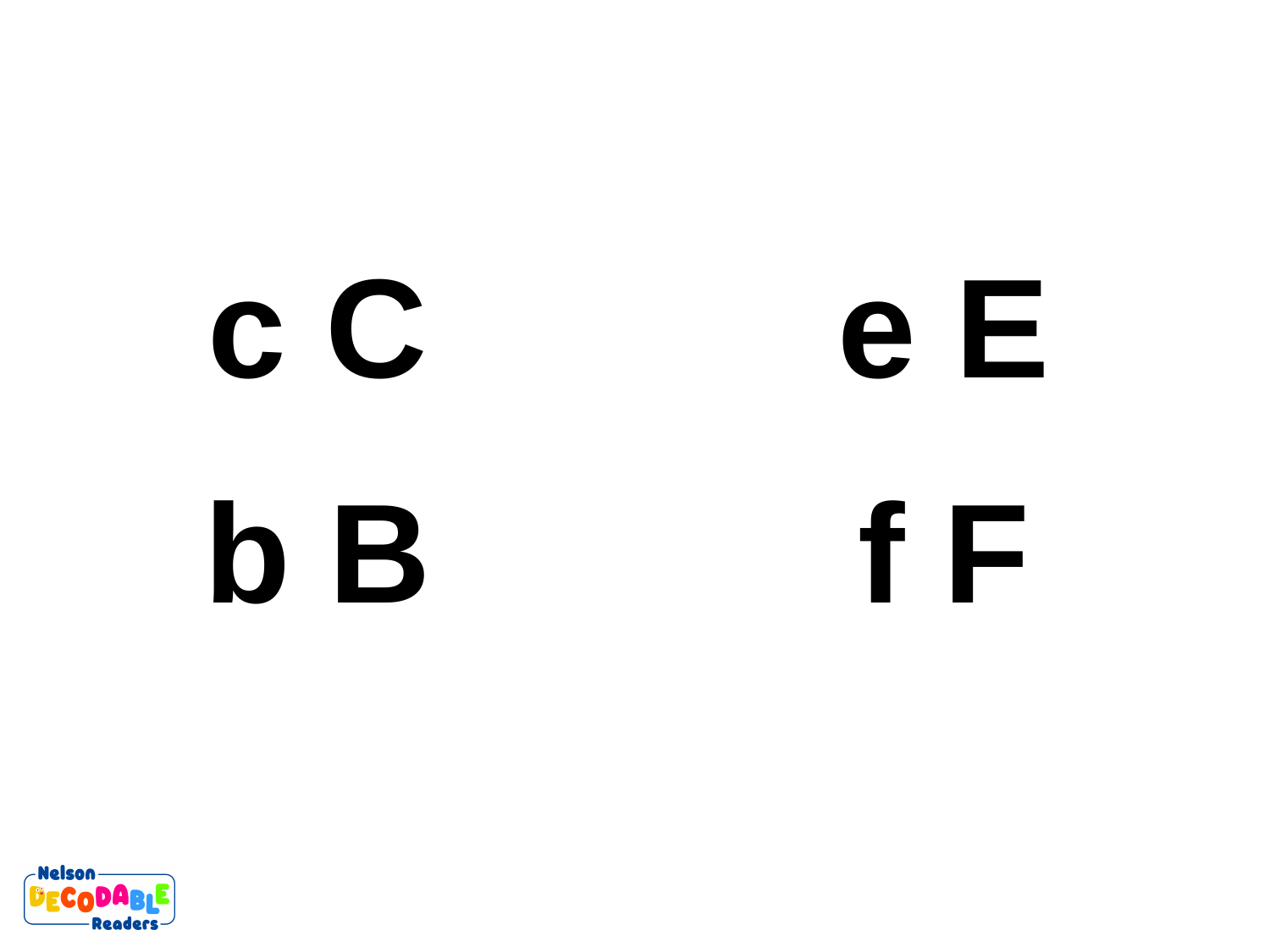

c C
e E
b B
f F